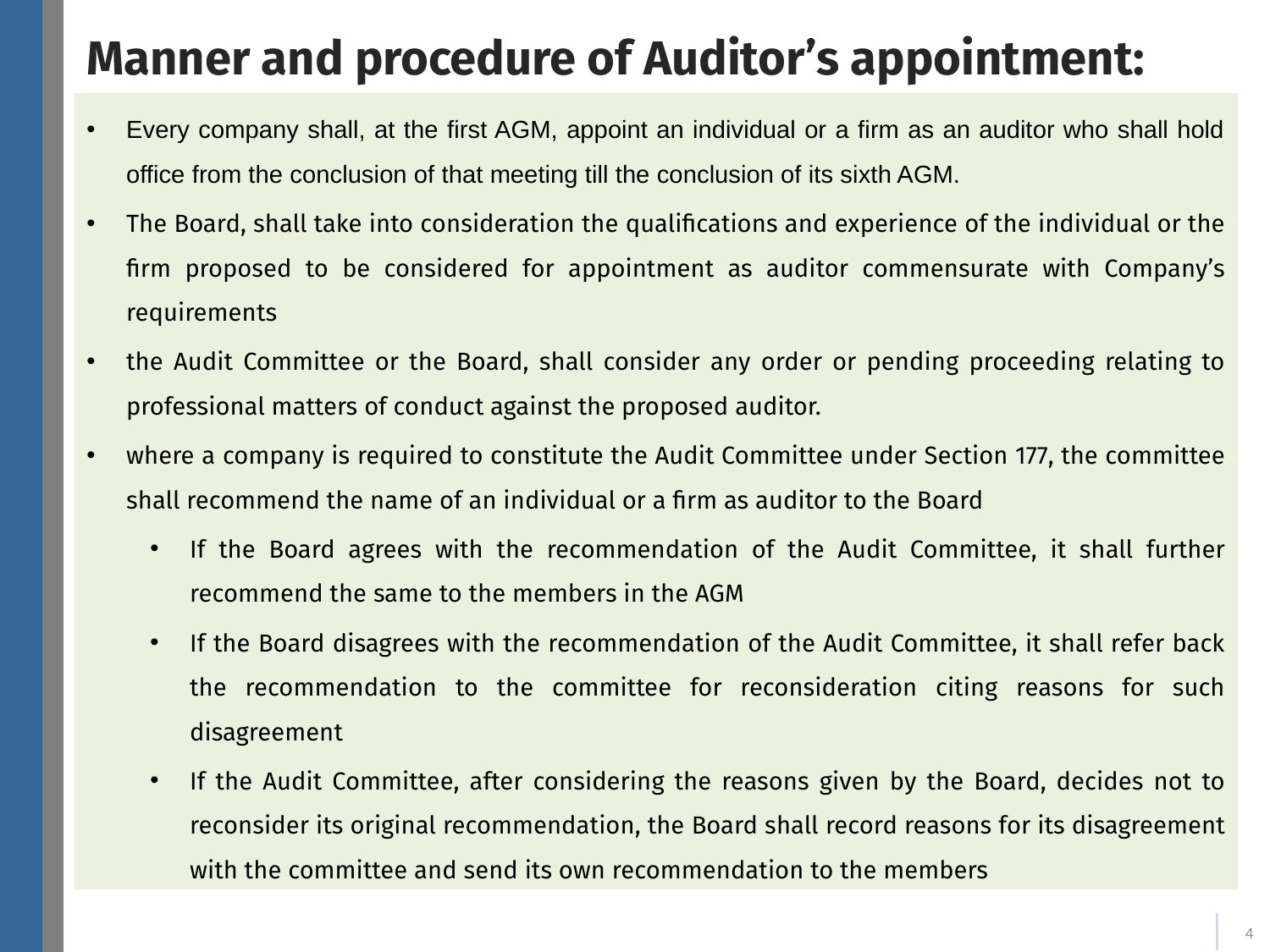

# Manner and procedure of Auditor’s appointment:
Every company shall, at the first AGM, appoint an individual or a firm as an auditor who shall hold office from the conclusion of that meeting till the conclusion of its sixth AGM.
The Board, shall take into consideration the qualifications and experience of the individual or the firm proposed to be considered for appointment as auditor commensurate with Company’s requirements
the Audit Committee or the Board, shall consider any order or pending proceeding relating to professional matters of conduct against the proposed auditor.
where a company is required to constitute the Audit Committee under Section 177, the committee shall recommend the name of an individual or a firm as auditor to the Board
If the Board agrees with the recommendation of the Audit Committee, it shall further recommend the same to the members in the AGM
If the Board disagrees with the recommendation of the Audit Committee, it shall refer back the recommendation to the committee for reconsideration citing reasons for such disagreement
If the Audit Committee, after considering the reasons given by the Board, decides not to reconsider its original recommendation, the Board shall record reasons for its disagreement with the committee and send its own recommendation to the members
4